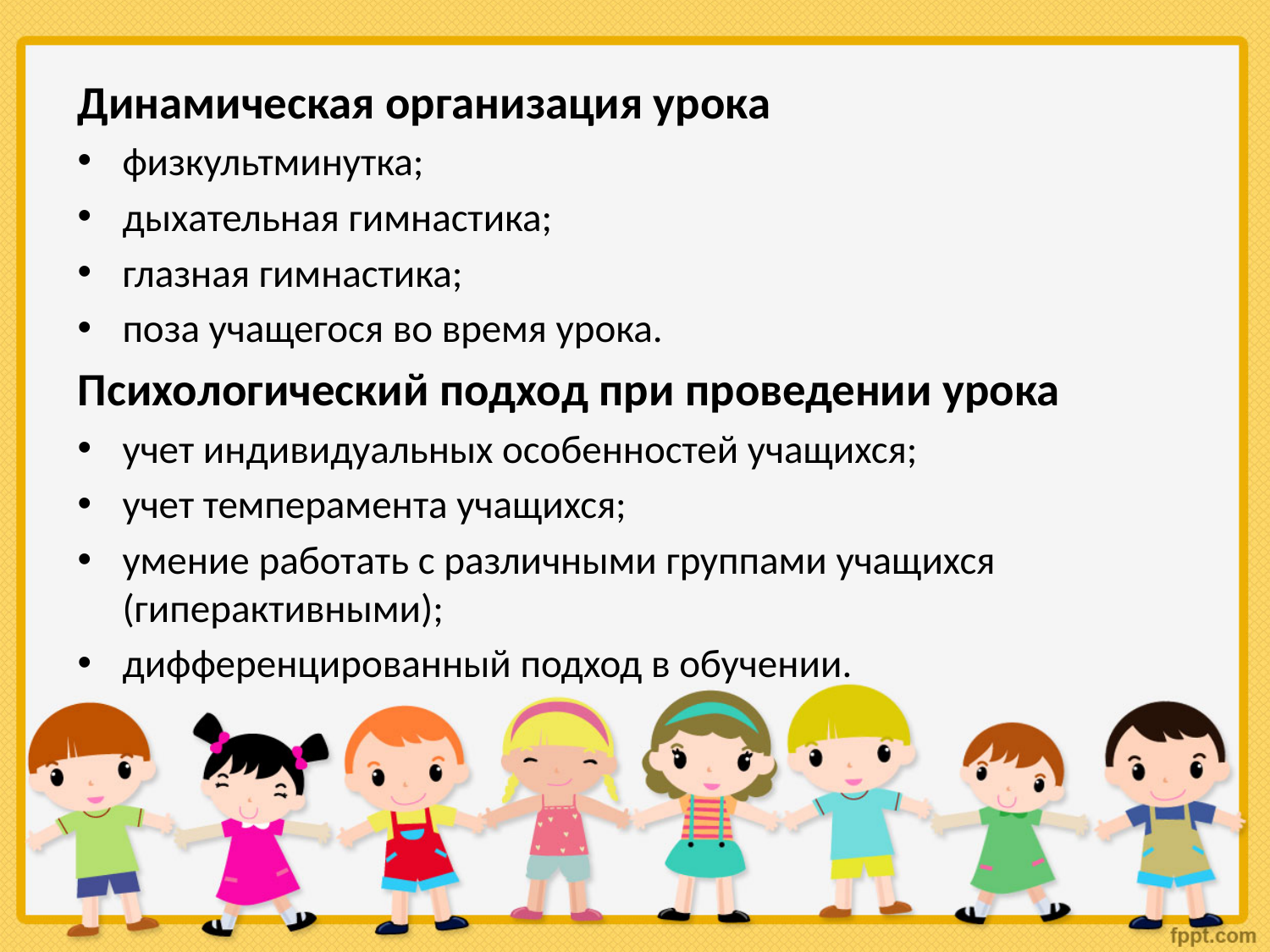

Динамическая организация урока
физкультминутка;
дыхательная гимнастика;
глазная гимнастика;
поза учащегося во время урока.
Психологический подход при проведении урока
учет индивидуальных особенностей учащихся;
учет темперамента учащихся;
умение работать с различными группами учащихся (гиперактивными);
дифференцированный подход в обучении.